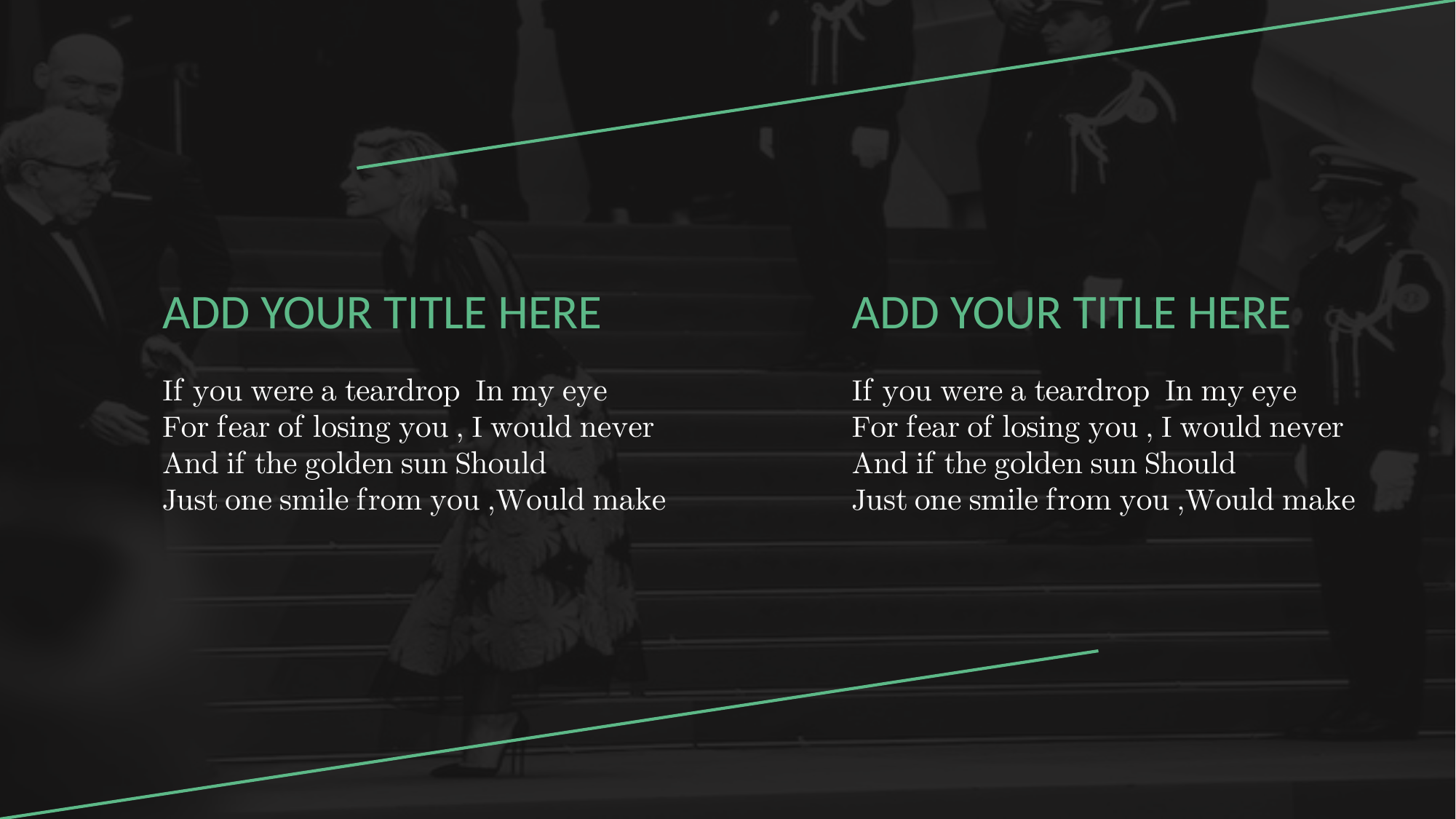

ADD YOUR TITLE HERE
ADD YOUR TITLE HERE
If you were a teardrop  In my eye   
For fear of losing you , I would never
And if the golden sun Should   
Just one smile from you ,Would make

If you were a teardrop  In my eye   
For fear of losing you , I would never
And if the golden sun Should   
Just one smile from you ,Would make